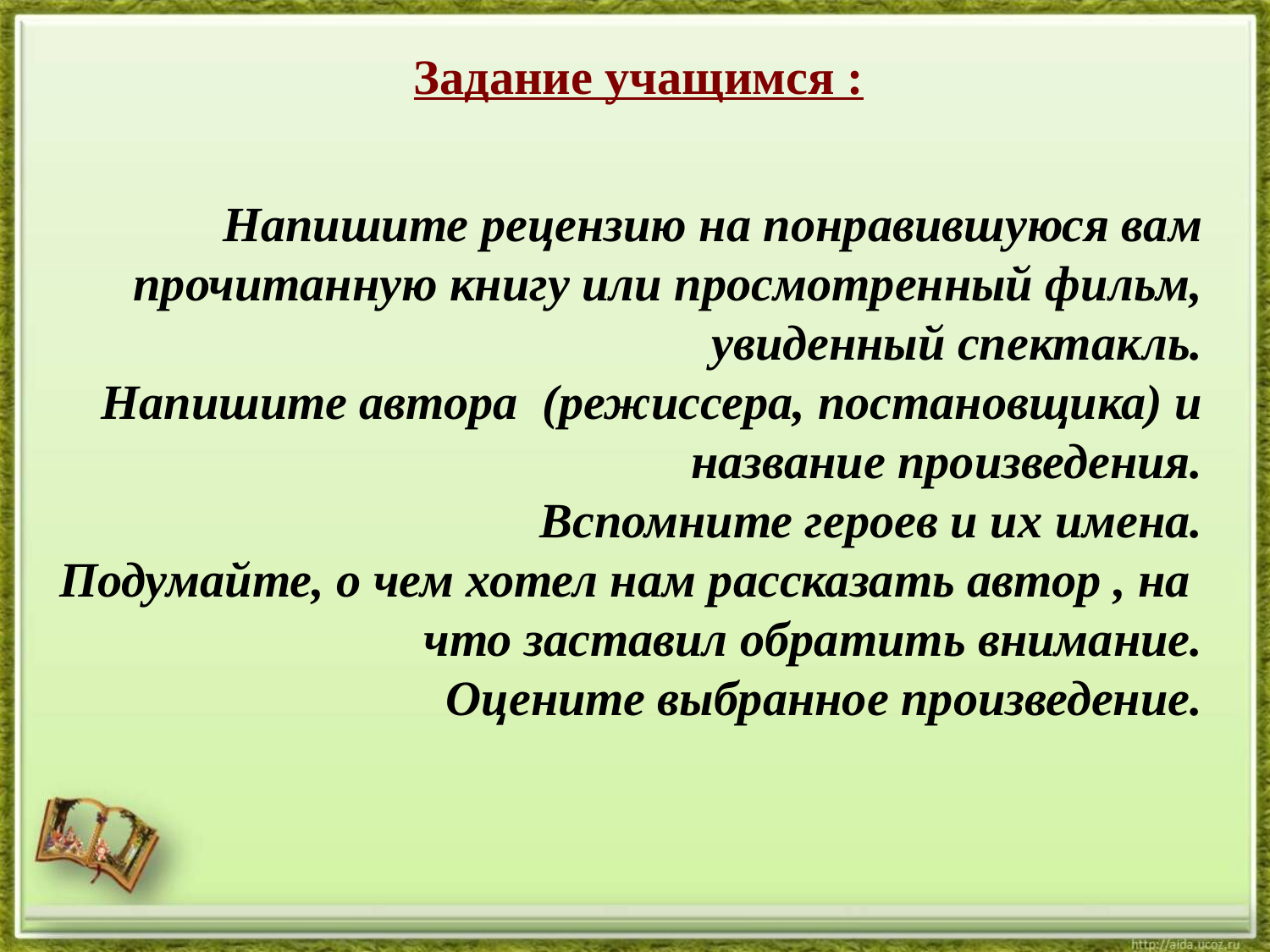

Задание учащимся :
	Напишите рецензию на понравившуюся вам прочитанную книгу или просмотренный фильм, увиденный спектакль.
Напишите автора  (режиссера, постановщика) и название произведения.
Вспомните героев и их имена.
Подумайте, о чем хотел нам рассказать автор , на  что заставил обратить внимание.
Оцените выбранное произведение.